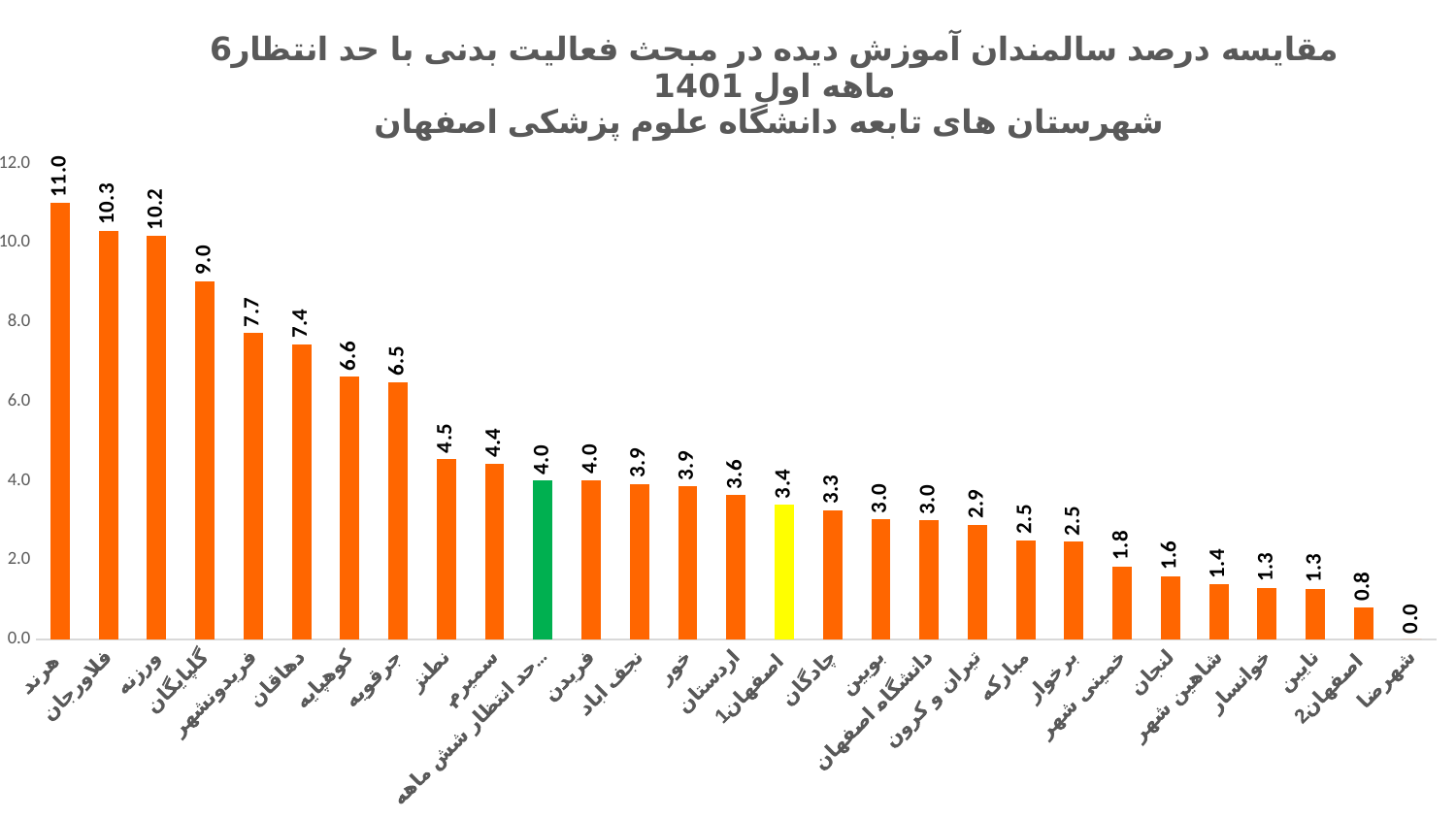

### Chart: مقایسه درصد سالمندان آموزش دیده در مبحث فعالیت بدنی با حد انتظار6 ماهه اول 1401
شهرستان های تابعه دانشگاه علوم پزشکی اصفهان

| Category | درصد سالمند  آموزش دیده |
|---|---|
| هرند  | 11.0 |
| فلاورجان | 10.299922404777167 |
| ورزنه | 10.172095881991396 |
| گلپایگان | 9.035350509286998 |
| فریدونشهر | 7.722538809196306 |
| دهاقان | 7.435618425825171 |
| کوهپایه | 6.6170388751033915 |
| جرقویه | 6.48704307533894 |
| نطنز | 4.5441389290882785 |
| سمیرم | 4.434419014084507 |
| حد انتظار شش ماهه اول | 4.0 |
| فریدن | 4.020486555697824 |
| نجف اباد | 3.923213831680651 |
| خور | 3.854802441374879 |
| اردستان | 3.6363636363636362 |
| اصفهان 1 | 3.3949269275995295 |
| چادگان | 3.2610897306056312 |
| بویین | 3.0315789473684207 |
| دانشگاه اصفهان | 3.0 |
| تیران و کرون | 2.88981288981289 |
| مبارکه | 2.5051494739186104 |
| برخوار | 2.463853644142815 |
| خمینی شهر | 1.838834691968462 |
| لنجان | 1.5931334712402359 |
| شاهین شهر | 1.384427324672371 |
| خوانسار | 1.3031755542240862 |
| نایین | 1.2781028641823222 |
| اصفهان 2 | 0.8114012931905435 |
| شهرضا | 0.0 |